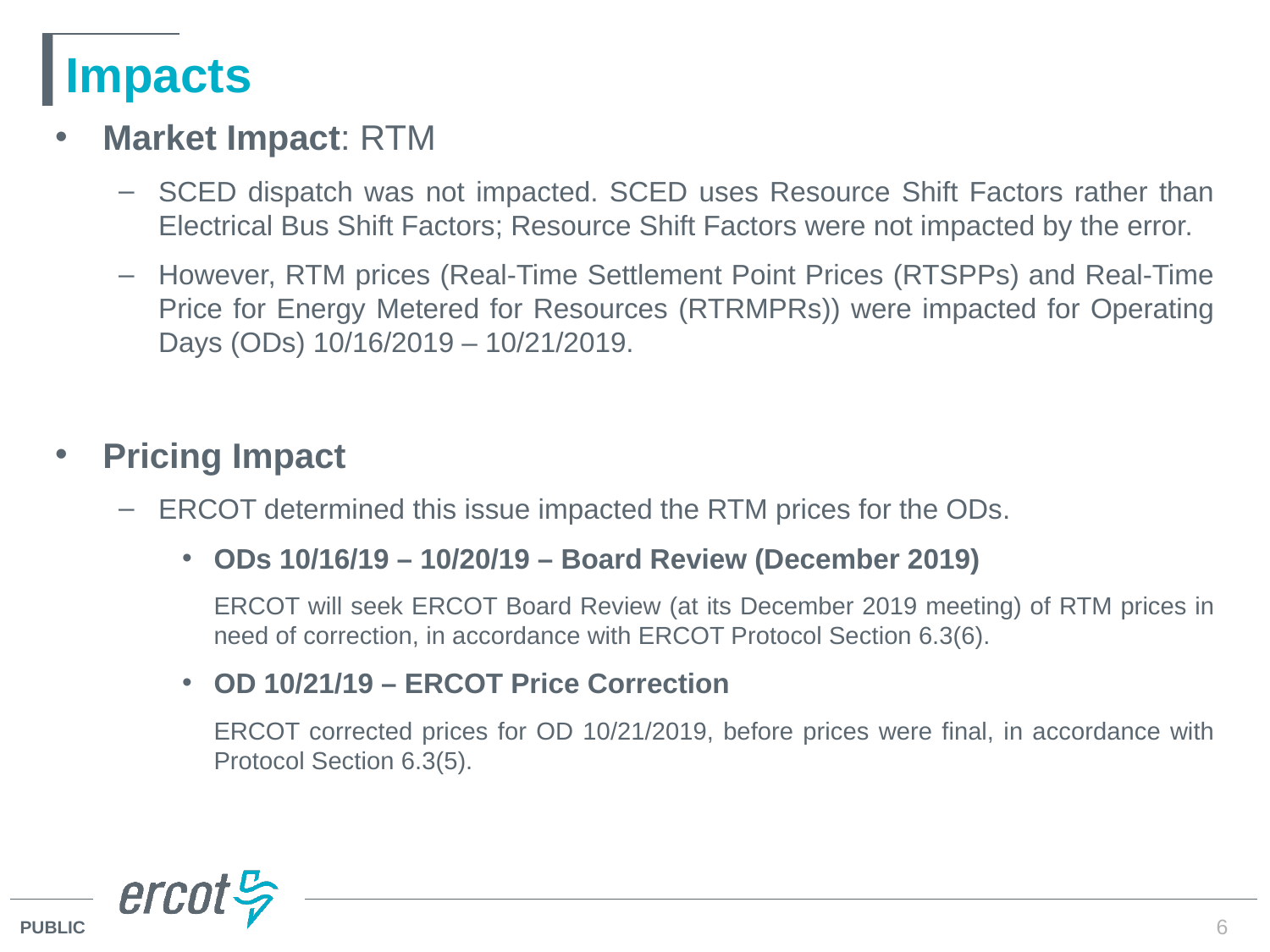

# Impacts
Market Impact: RTM
SCED dispatch was not impacted. SCED uses Resource Shift Factors rather than Electrical Bus Shift Factors; Resource Shift Factors were not impacted by the error.
However, RTM prices (Real-Time Settlement Point Prices (RTSPPs) and Real-Time Price for Energy Metered for Resources (RTRMPRs)) were impacted for Operating Days (ODs) 10/16/2019 – 10/21/2019.

Pricing Impact
ERCOT determined this issue impacted the RTM prices for the ODs.
ODs 10/16/19 – 10/20/19 – Board Review (December 2019)
ERCOT will seek ERCOT Board Review (at its December 2019 meeting) of RTM prices in need of correction, in accordance with ERCOT Protocol Section 6.3(6).
OD 10/21/19 – ERCOT Price Correction
ERCOT corrected prices for OD 10/21/2019, before prices were final, in accordance with Protocol Section 6.3(5).
6